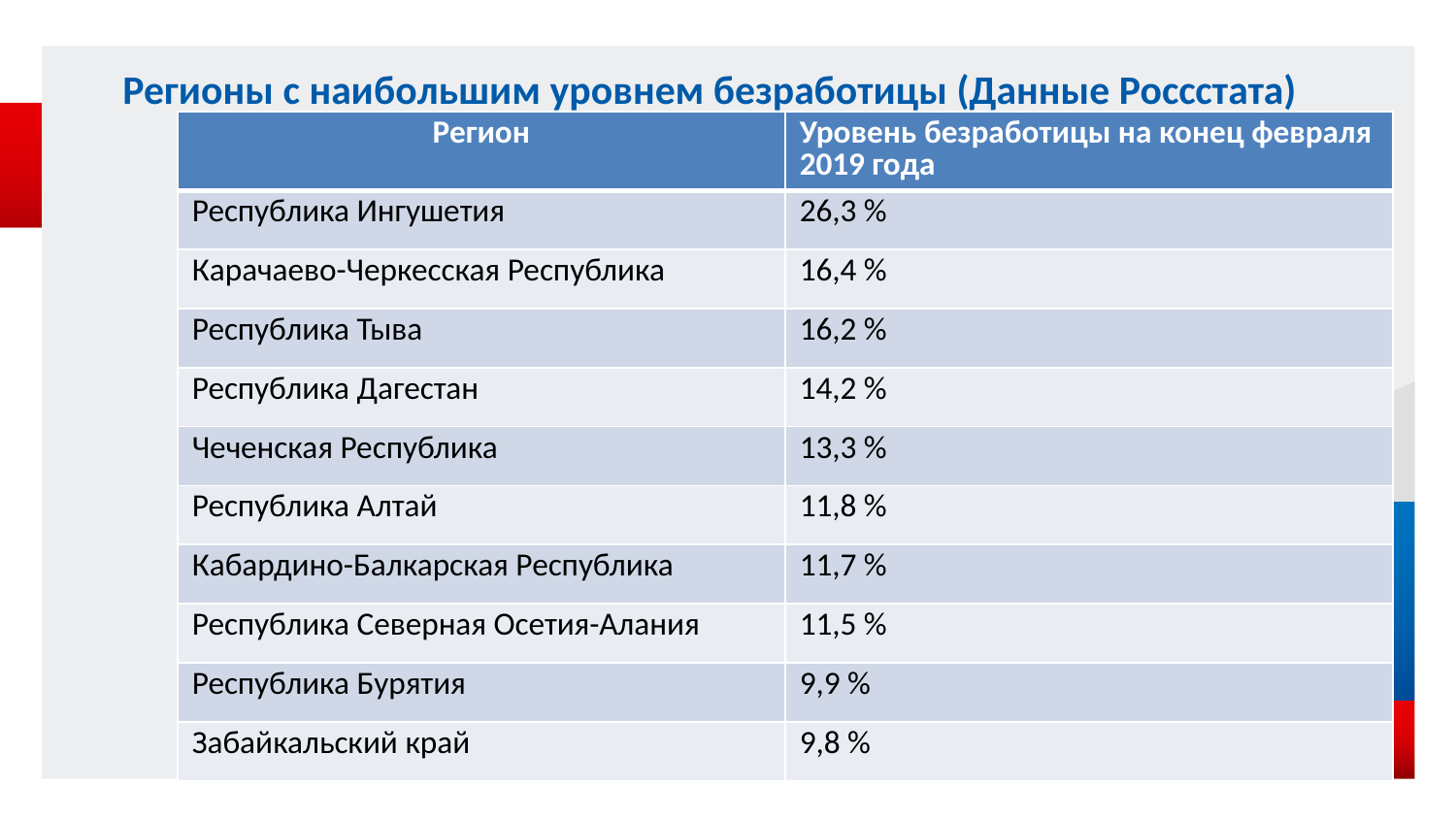

# Регионы с наибольшим уровнем безработицы (Данные Россстата)
| Регион | Уровень безработицы на конец февраля 2019 года |
| --- | --- |
| Республика Ингушетия | 26,3 % |
| Карачаево-Черкесская Республика | 16,4 % |
| Республика Тыва | 16,2 % |
| Республика Дагестан | 14,2 % |
| Чеченская Республика | 13,3 % |
| Республика Алтай | 11,8 % |
| Кабардино-Балкарская Республика | 11,7 % |
| Республика Северная Осетия-Алания | 11,5 % |
| Республика Бурятия | 9,9 % |
| Забайкальский край | 9,8 % |
2